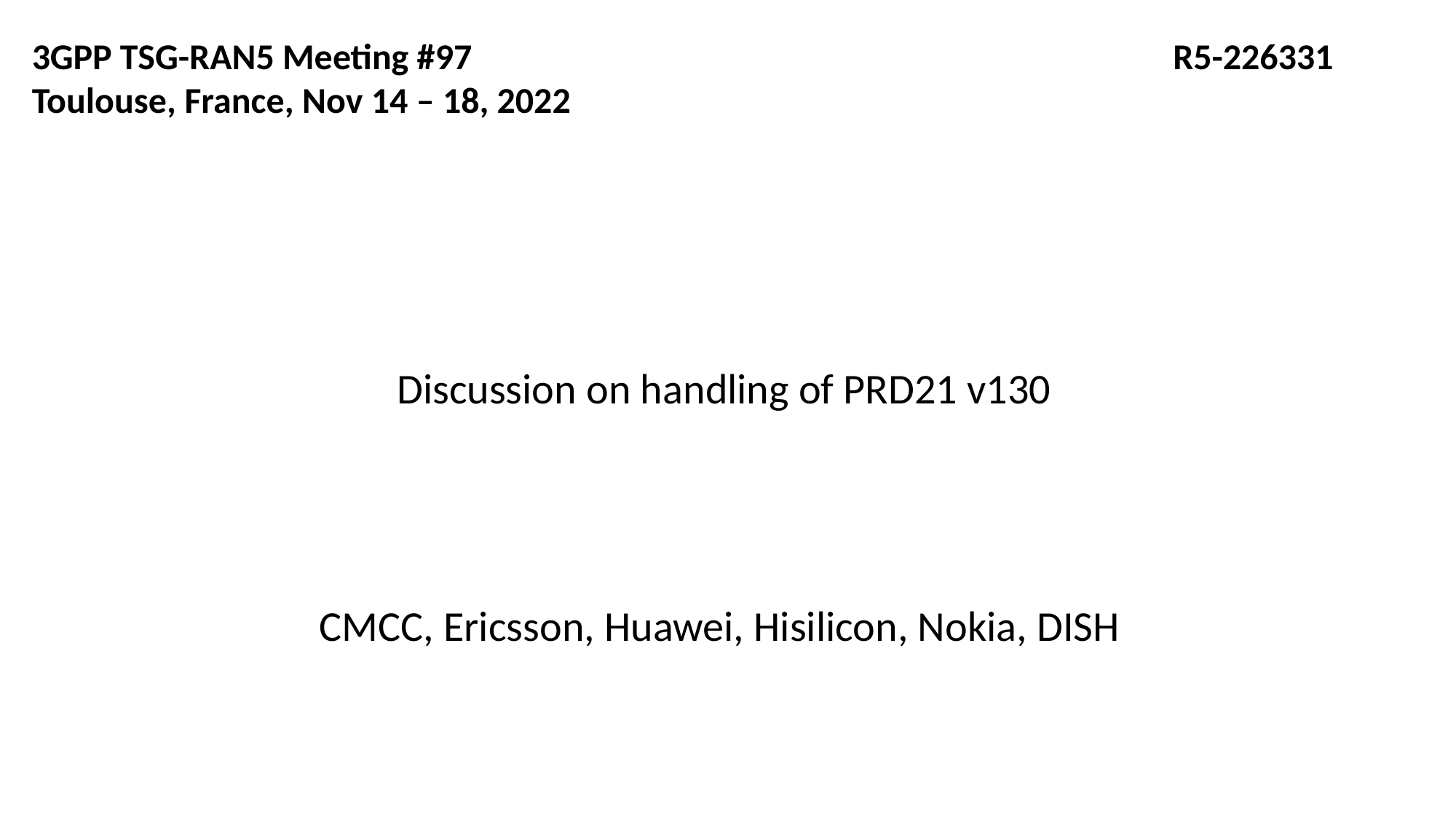

3GPP TSG-RAN5 Meeting #97 						      R5-226331
Toulouse, France, Nov 14 – 18, 2022
# Discussion on handling of PRD21 v130
CMCC, Ericsson, Huawei, Hisilicon, Nokia, DISH